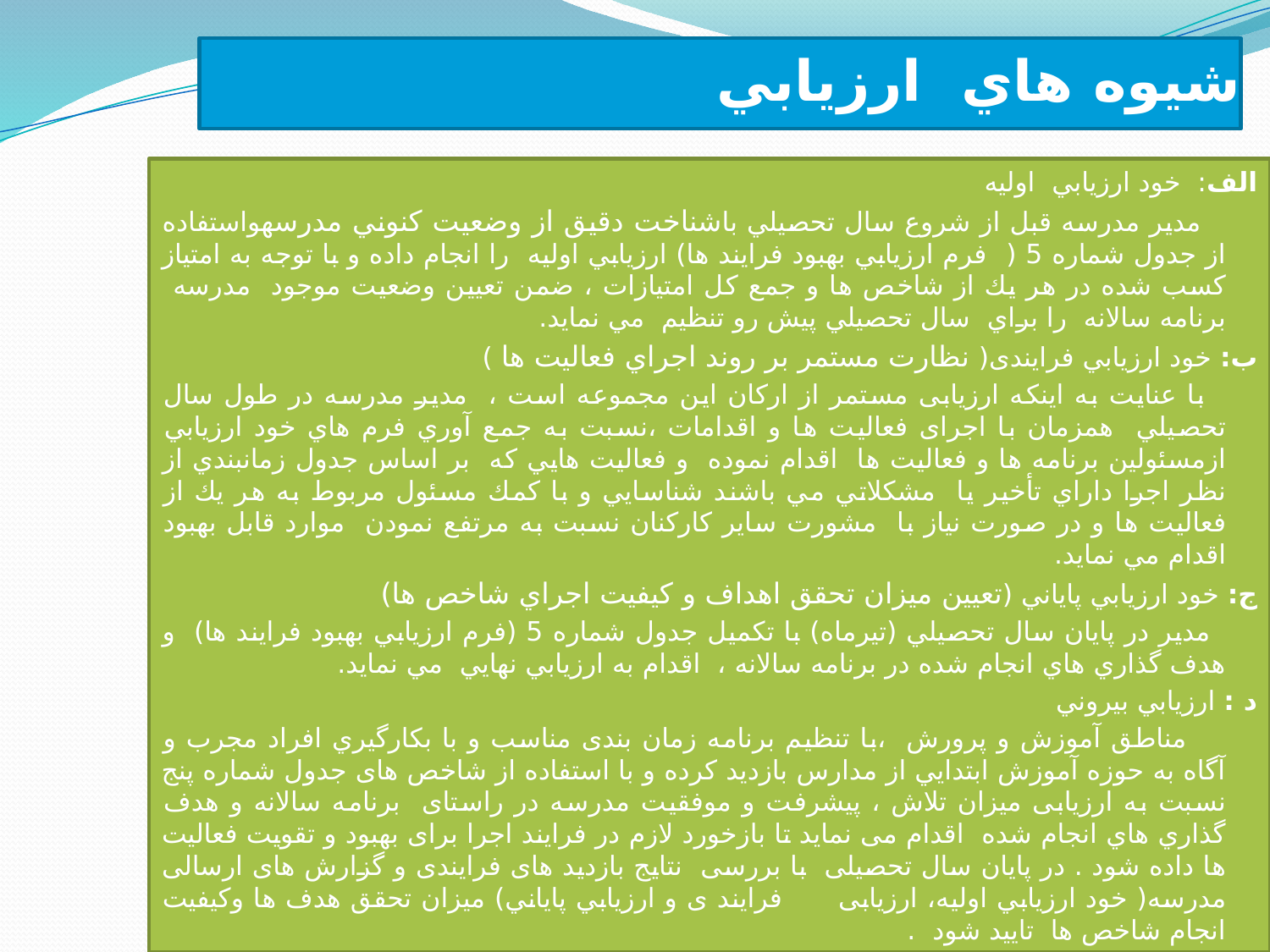

# شيوه هاي  ارزيابي
الف:  خود ارزيابي  اولیه
      مدير مدرسه قبل از شروع سال تحصيلي باشناخت دقيق از وضعيت كنوني مدرسهواستفاده از جدول شماره 5 (  فرم ارزيابي بهبود فرايند ها) ارزيابي اوليه  را انجام داده و با توجه به امتياز كسب شده در هر يك از شاخص ها و جمع كل امتيازات ، ضمن تعيين وضعيت موجود  مدرسه  برنامه سالانه  را براي  سال تحصيلي پيش رو تنظیم  مي نمايد.
ب: خود ارزيابي فرایندی( نظارت مستمر بر روند اجراي فعاليت ها )
     با عنایت به اینکه ارزیابی مستمر از ارکان این مجموعه است ،  مدير مدرسه در طول سال تحصيلي  همزمان با اجرای فعالیت ها و اقدامات ،نسبت به جمع آوري فرم هاي خود ارزيابي ازمسئولين برنامه ها و فعاليت ها  اقدام نموده  و فعاليت هايي كه  بر اساس جدول زمانبندي از نظر اجرا داراي تأخير يا  مشكلاتي مي باشند شناسايي و با كمك مسئول مربوط به هر يك از فعاليت ها و در صورت نياز با  مشورت ساير كاركنان نسبت به مرتفع نمودن  موارد قابل بهبود اقدام مي نمايد.
ج: خود ارزيابي پاياني (تعيين ميزان تحقق اهداف و كيفيت اجراي شاخص ها)
     مدير در پايان سال تحصيلي (تيرماه) با تكميل جدول شماره 5 (فرم ارزيابي بهبود فرايند ها)  و هدف گذاري هاي انجام شده در برنامه سالانه ،  اقدام به ارزيابي نهايي  مي نمايد.
د : ارزيابي بيروني
       مناطق آموزش و پرورش  ،با تنظیم برنامه زمان بندی مناسب و با بكارگيري افراد مجرب و آگاه به حوزه آموزش ابتدايي از مدارس بازدید کرده و با استفاده از شاخص های جدول شماره پنج نسبت به ارزیابی میزان تلاش ، پیشرفت و موفقیت مدرسه در راستای  برنامه سالانه و هدف گذاري هاي انجام شده  اقدام می نماید تا بازخورد لازم در فرایند اجرا برای بهبود و تقویت فعالیت ها داده شود . در پایان سال تحصیلی  با بررسی  نتایج بازدید های فرایندی و گزارش های ارسالی مدرسه( خود ارزيابي اوليه، ارزيابی      فرایند ی و ارزيابي پاياني) ميزان تحقق هدف ها وكيفيت انجام شاخص ها  تایید شود  .